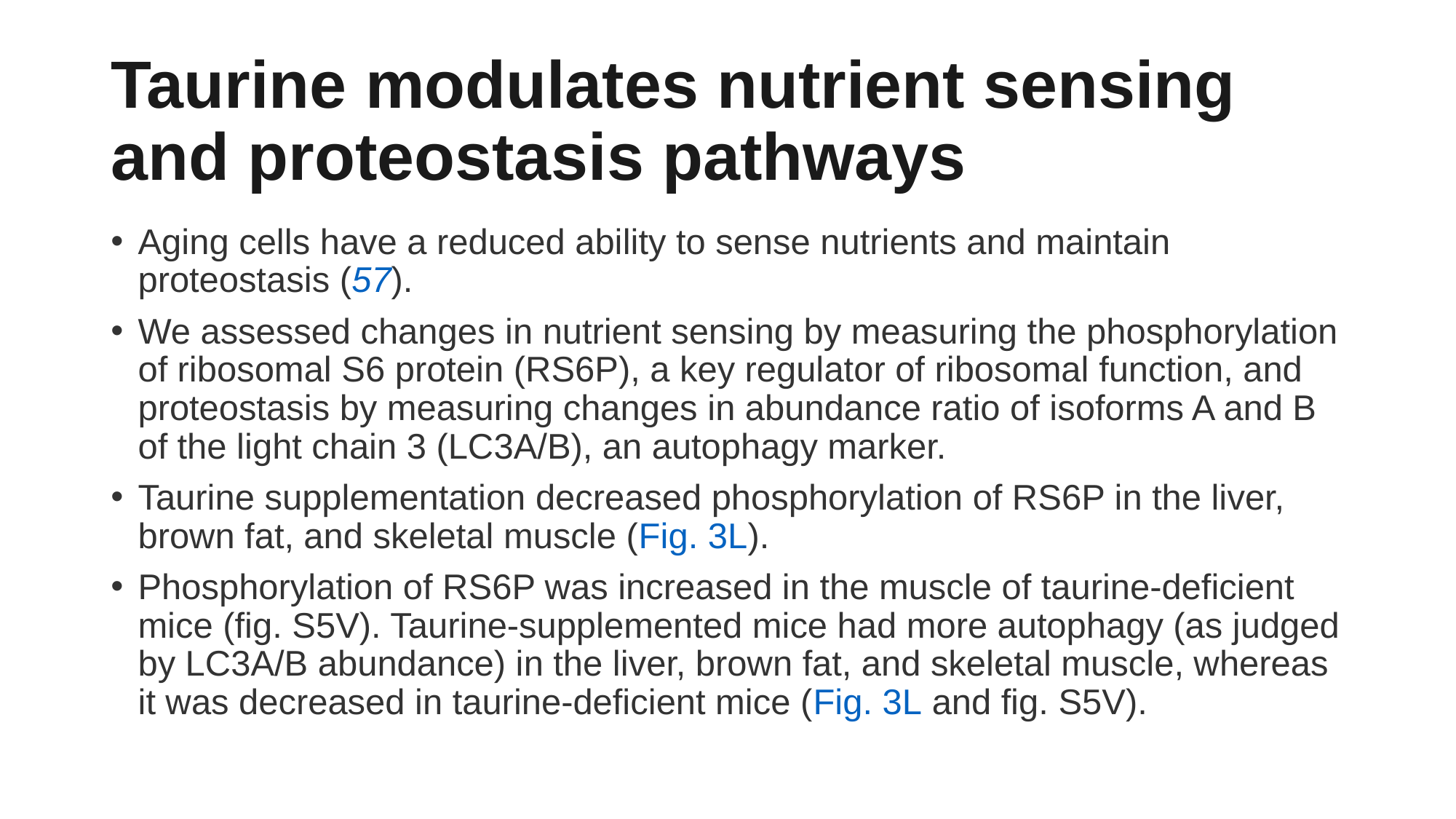

# Taurine modulates nutrient sensing and proteostasis pathways
Aging cells have a reduced ability to sense nutrients and maintain proteostasis (57).
We assessed changes in nutrient sensing by measuring the phosphorylation of ribosomal S6 protein (RS6P), a key regulator of ribosomal function, and proteostasis by measuring changes in abundance ratio of isoforms A and B of the light chain 3 (LC3A/B), an autophagy marker.
Taurine supplementation decreased phosphorylation of RS6P in the liver, brown fat, and skeletal muscle (Fig. 3L).
Phosphorylation of RS6P was increased in the muscle of taurine-deficient mice (fig. S5V). Taurine-supplemented mice had more autophagy (as judged by LC3A/B abundance) in the liver, brown fat, and skeletal muscle, whereas it was decreased in taurine-deficient mice (Fig. 3L and fig. S5V).